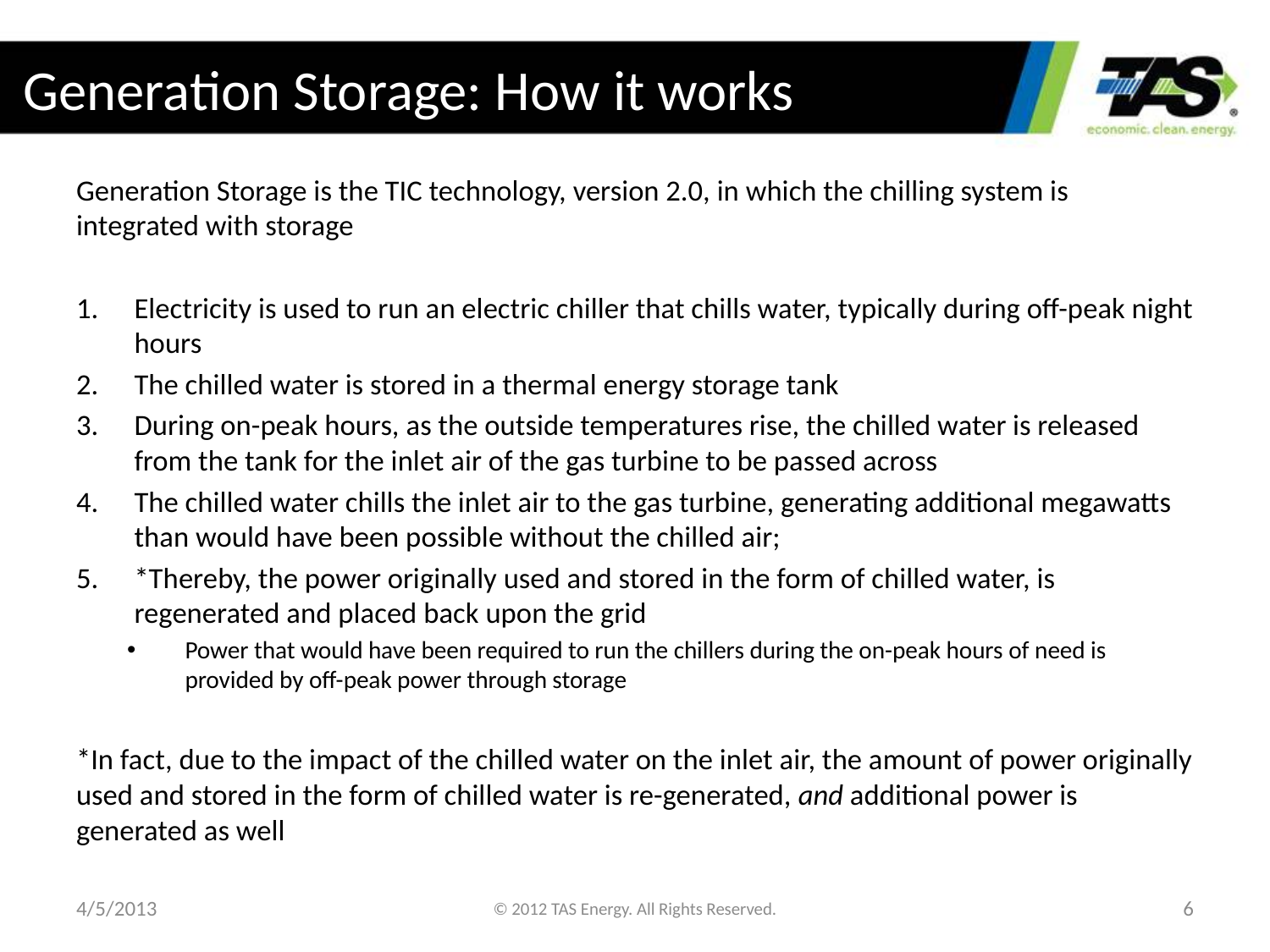

# Generation Storage: How it works
Generation Storage is the TIC technology, version 2.0, in which the chilling system is integrated with storage

Electricity is used to run an electric chiller that chills water, typically during off-peak night hours
The chilled water is stored in a thermal energy storage tank
During on-peak hours, as the outside temperatures rise, the chilled water is released from the tank for the inlet air of the gas turbine to be passed across
The chilled water chills the inlet air to the gas turbine, generating additional megawatts than would have been possible without the chilled air;
*Thereby, the power originally used and stored in the form of chilled water, is regenerated and placed back upon the grid
Power that would have been required to run the chillers during the on-peak hours of need is provided by off-peak power through storage

*In fact, due to the impact of the chilled water on the inlet air, the amount of power originally used and stored in the form of chilled water is re-generated, and additional power is generated as well

4/5/2013
© 2012 TAS Energy. All Rights Reserved.
6